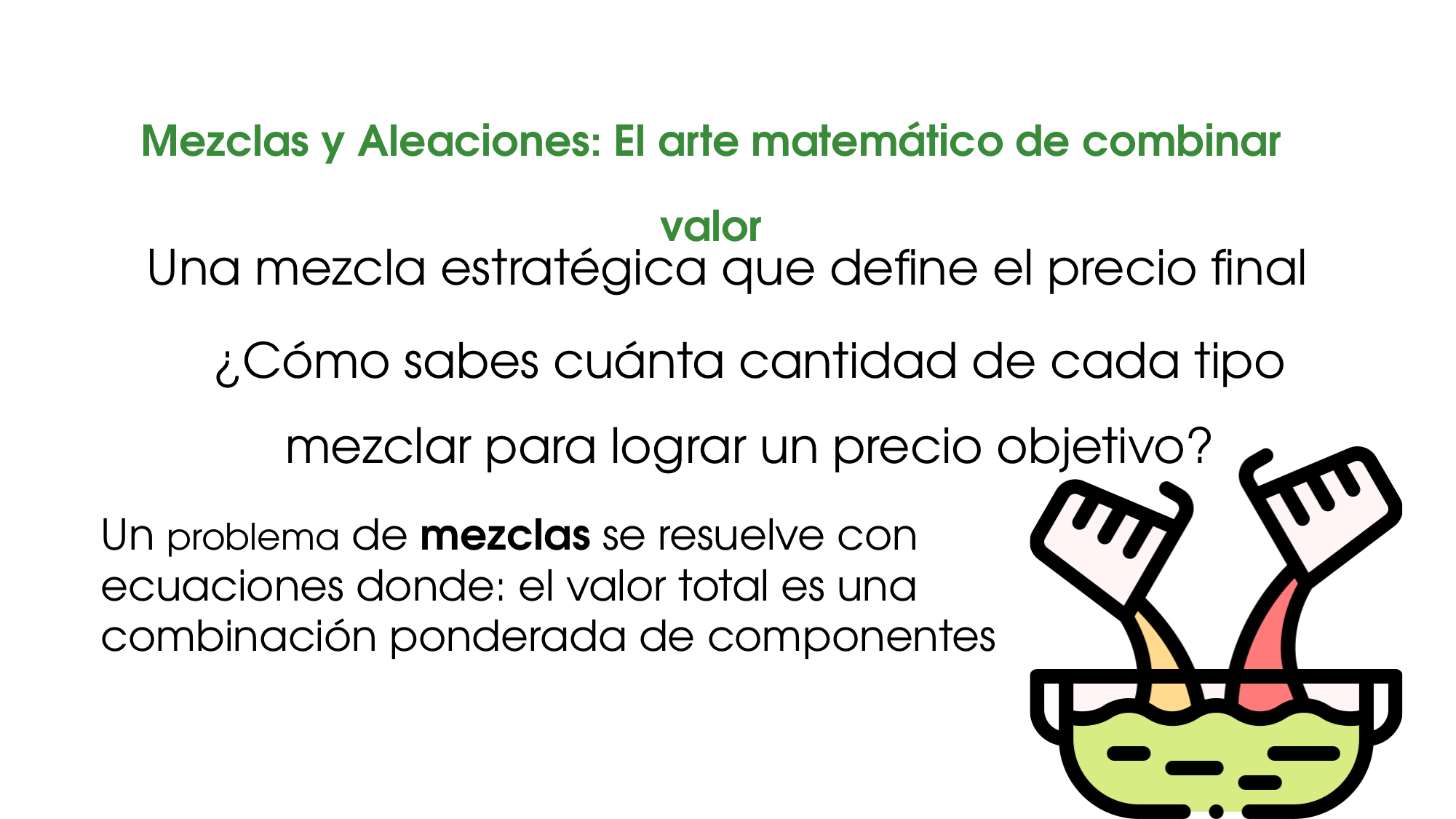

Mezclas y Aleaciones: El arte matemático de combinar valor
Una mezcla estratégica que define el precio final
¿Cómo sabes cuánta cantidad de cada tipo mezclar para lograr un precio objetivo?

Un problema de mezclas se resuelve con ecuaciones donde: el valor total es una combinación ponderada de componentes